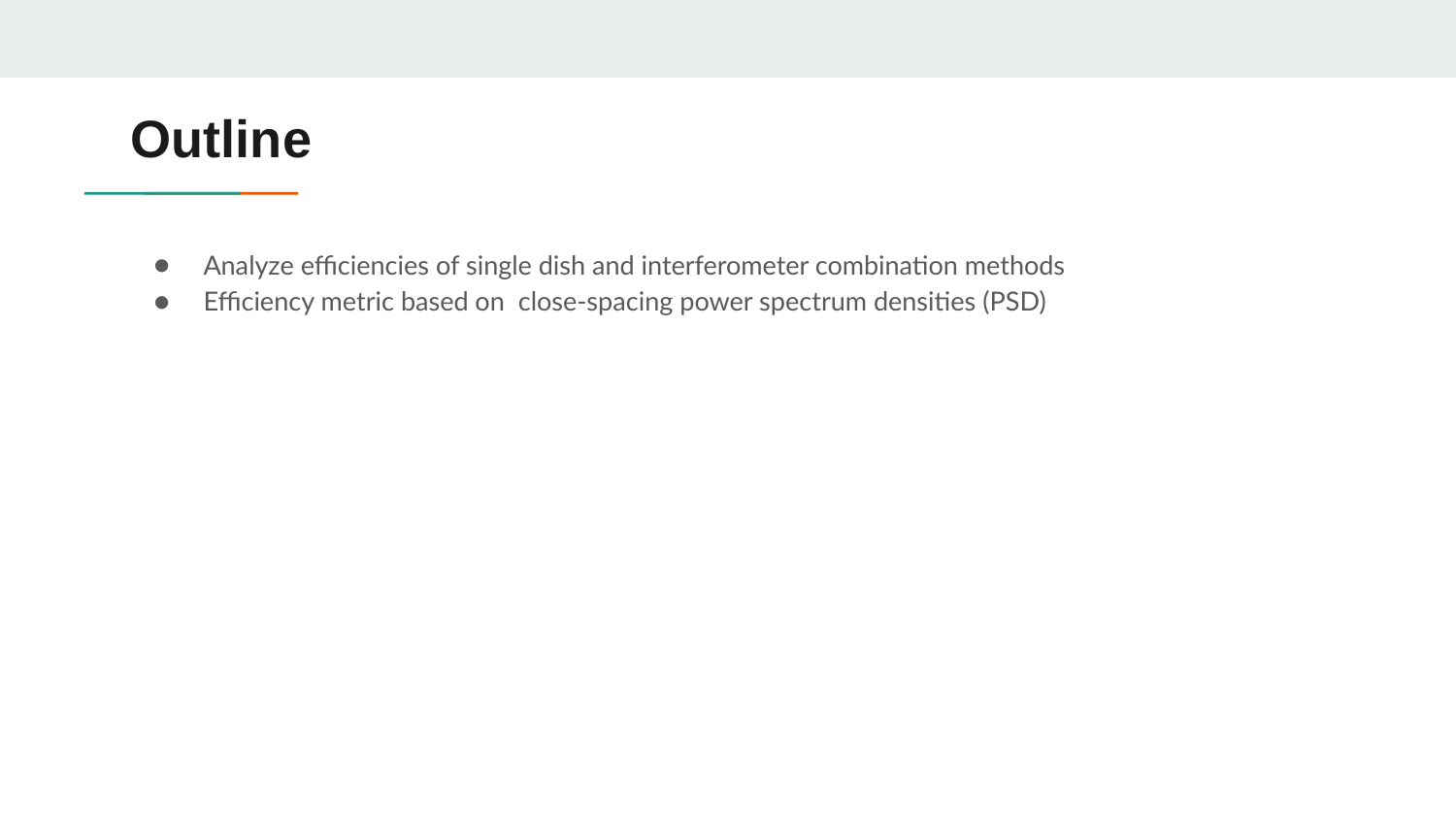

# Outline
Analyze efficiencies of single dish and interferometer combination methods
Efficiency metric based on  close-spacing power spectrum densities (PSD)